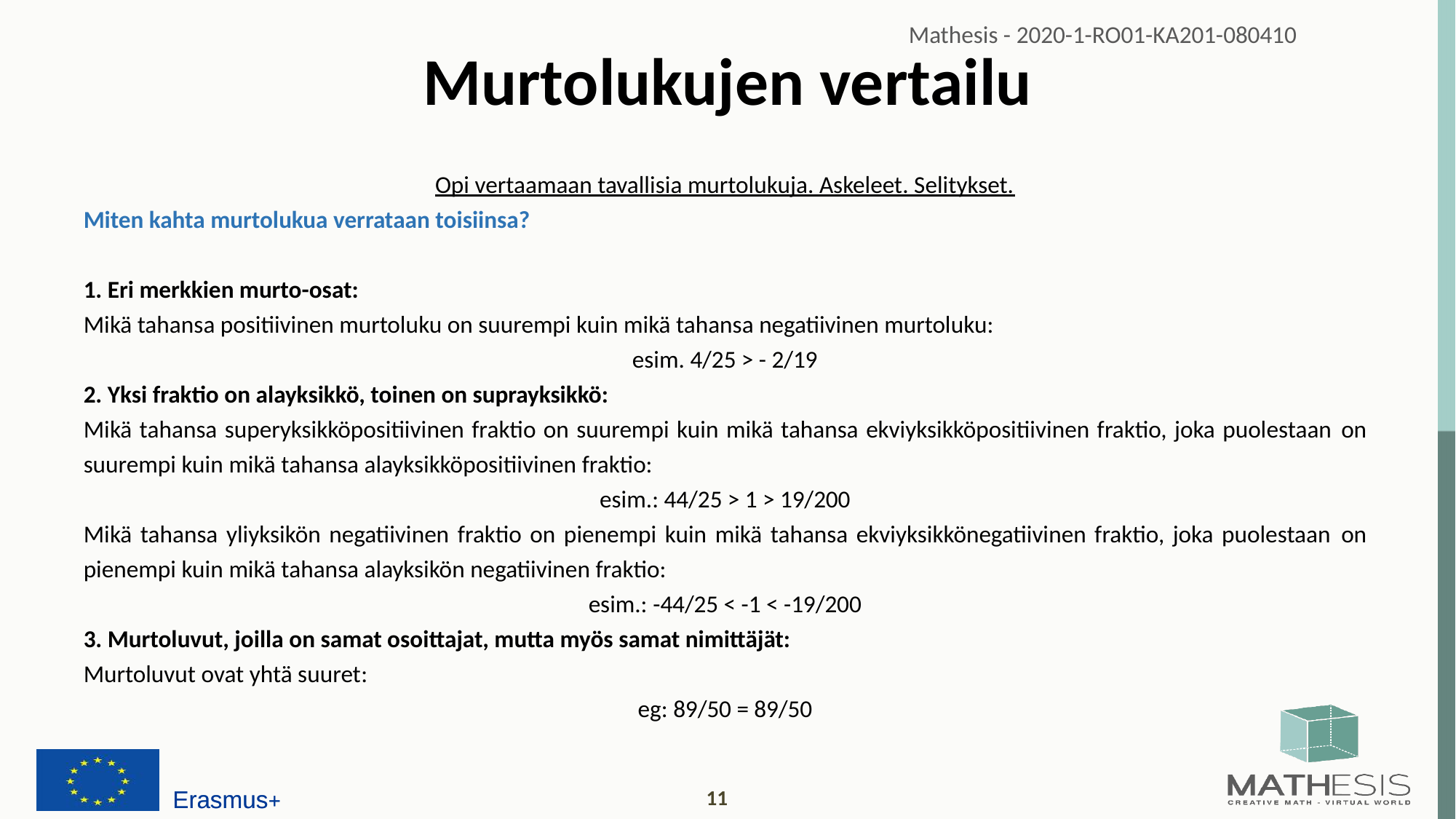

# Murtolukujen vertailu
Opi vertaamaan tavallisia murtolukuja. Askeleet. Selitykset.
Miten kahta murtolukua verrataan toisiinsa?

1. Eri merkkien murto-osat:
Mikä tahansa positiivinen murtoluku on suurempi kuin mikä tahansa negatiivinen murtoluku:
esim. 4/25 > - 2/19
2. Yksi fraktio on alayksikkö, toinen on suprayksikkö:
Mikä tahansa superyksikköpositiivinen fraktio on suurempi kuin mikä tahansa ekviyksikköpositiivinen fraktio, joka puolestaan ​​on suurempi kuin mikä tahansa alayksikköpositiivinen fraktio:
esim.: 44/25 > 1 > 19/200
Mikä tahansa yliyksikön negatiivinen fraktio on pienempi kuin mikä tahansa ekviyksikkönegatiivinen fraktio, joka puolestaan ​​on pienempi kuin mikä tahansa alayksikön negatiivinen fraktio:
esim.: -44/25 < -1 < -19/200
3. Murtoluvut, joilla on samat osoittajat, mutta myös samat nimittäjät:
Murtoluvut ovat yhtä suuret:
eg: 89/50 = 89/50